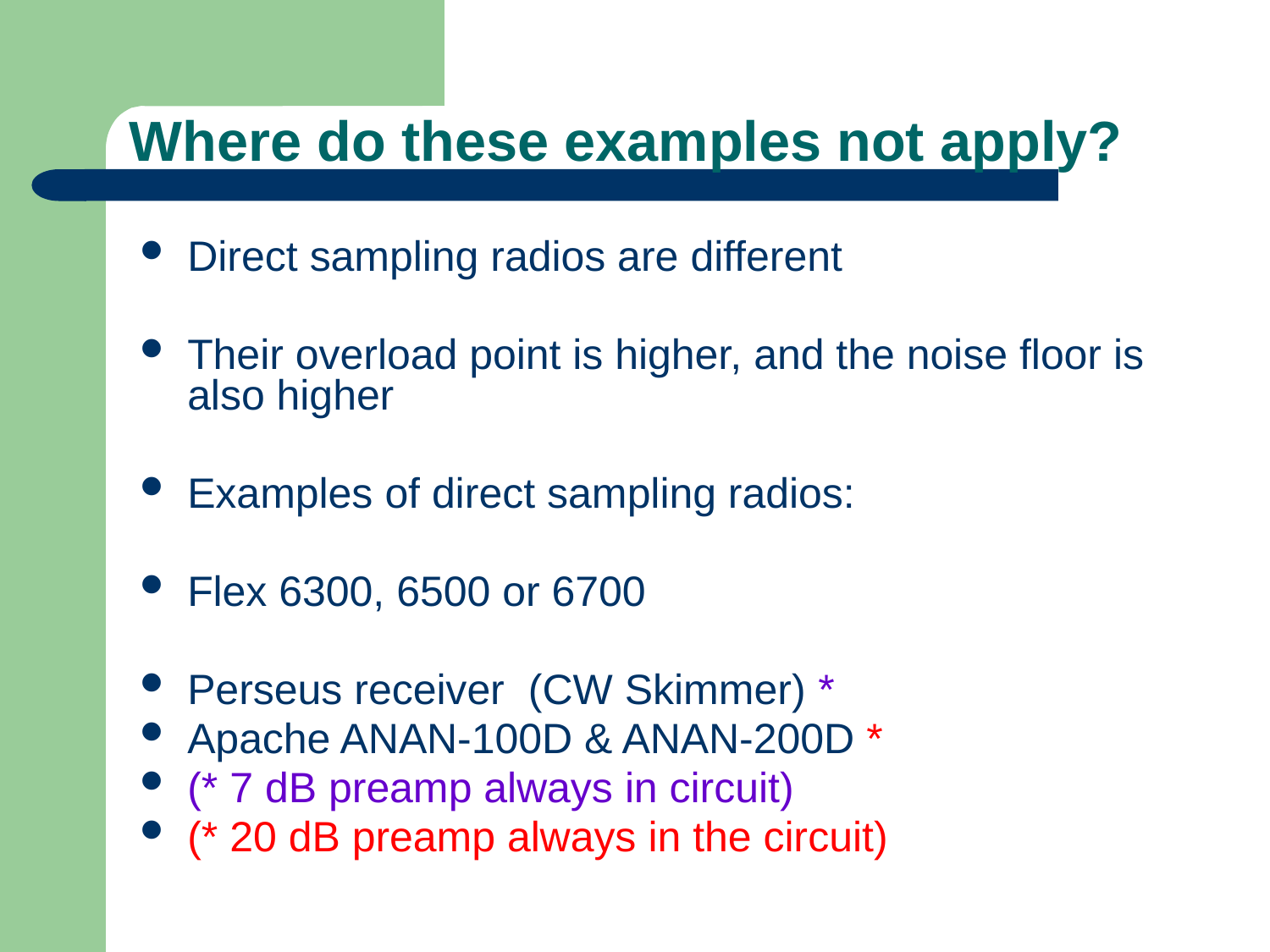

# Where do these examples not apply?
Direct sampling radios are different

Their overload point is higher, and the noise floor is also higher

Examples of direct sampling radios:

Flex 6300, 6500 or 6700

Perseus receiver  (CW Skimmer) *
Apache ANAN-100D & ANAN-200D *
(* 7 dB preamp always in circuit)
(* 20 dB preamp always in the circuit)